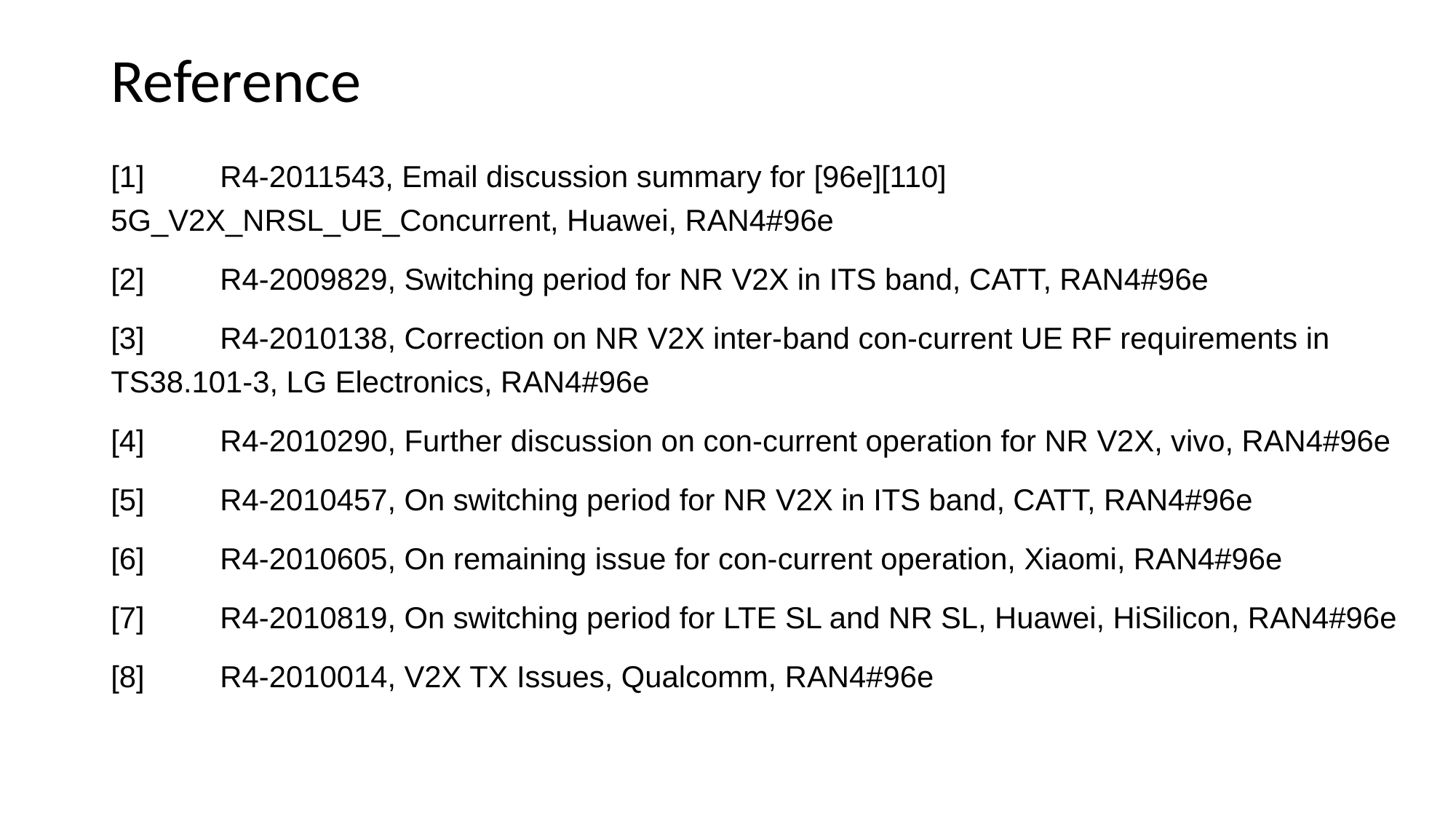

# Reference
[1]	R4-2011543, Email discussion summary for [96e][110] 5G_V2X_NRSL_UE_Concurrent, Huawei, RAN4#96e
[2]	R4-2009829, Switching period for NR V2X in ITS band, CATT, RAN4#96e
[3]	R4-2010138, Correction on NR V2X inter-band con-current UE RF requirements in TS38.101-3, LG Electronics, RAN4#96e
[4]	R4-2010290, Further discussion on con-current operation for NR V2X, vivo, RAN4#96e
[5]	R4-2010457, On switching period for NR V2X in ITS band, CATT, RAN4#96e
[6]	R4-2010605, On remaining issue for con-current operation, Xiaomi, RAN4#96e
[7]	R4-2010819, On switching period for LTE SL and NR SL, Huawei, HiSilicon, RAN4#96e
[8]	R4-2010014, V2X TX Issues, Qualcomm, RAN4#96e